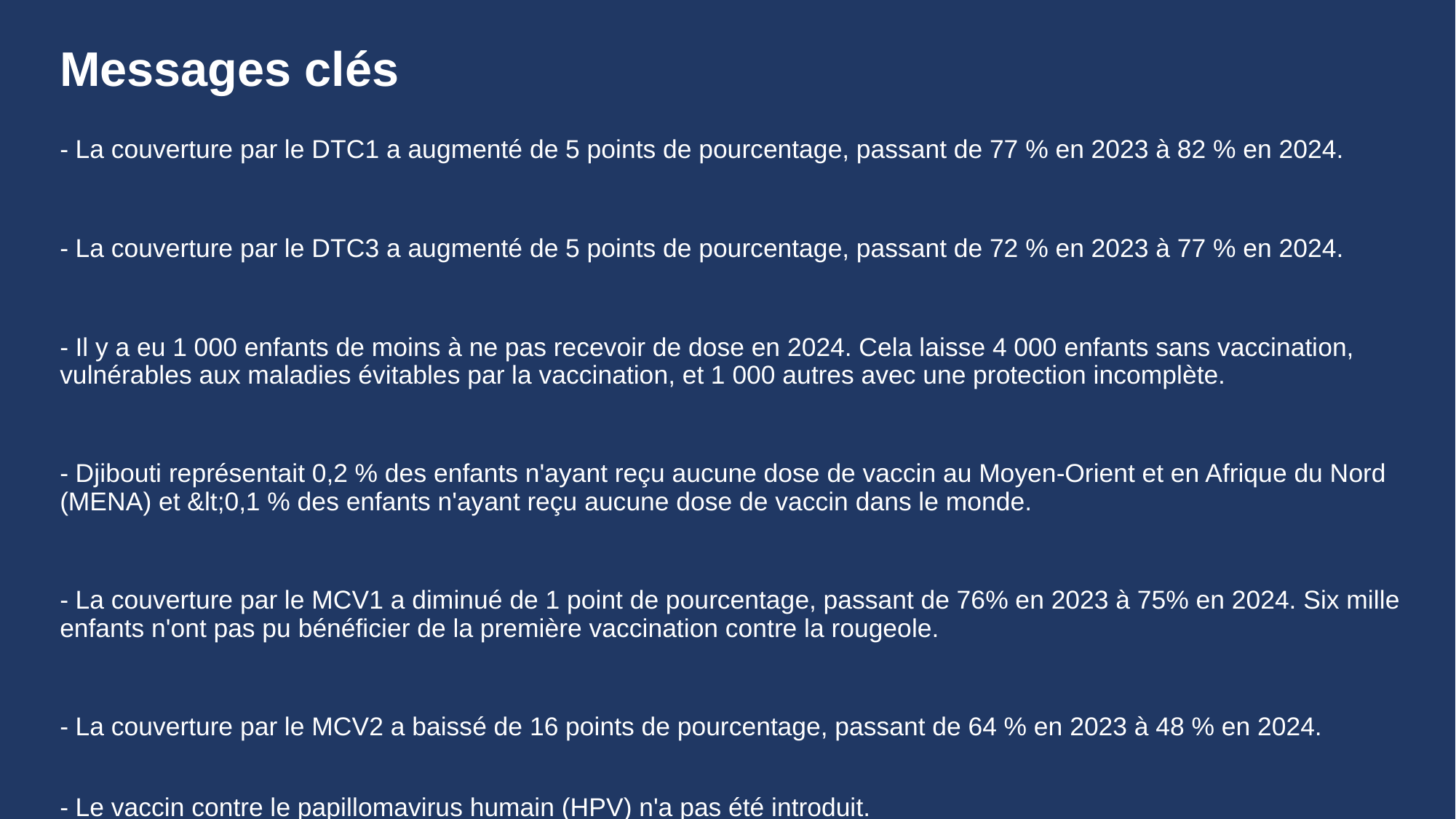

# Messages clés
- La couverture par le DTC1 a augmenté de 5 points de pourcentage, passant de 77 % en 2023 à 82 % en 2024.

- La couverture par le DTC3 a augmenté de 5 points de pourcentage, passant de 72 % en 2023 à 77 % en 2024.

- Il y a eu 1 000 enfants de moins à ne pas recevoir de dose en 2024. Cela laisse 4 000 enfants sans vaccination, vulnérables aux maladies évitables par la vaccination, et 1 000 autres avec une protection incomplète.

- Djibouti représentait 0,2 % des enfants n'ayant reçu aucune dose de vaccin au Moyen-Orient et en Afrique du Nord (MENA) et &lt;0,1 % des enfants n'ayant reçu aucune dose de vaccin dans le monde.

- La couverture par le MCV1 a diminué de 1 point de pourcentage, passant de 76% en 2023 à 75% en 2024. Six mille enfants n'ont pas pu bénéficier de la première vaccination contre la rougeole.

- La couverture par le MCV2 a baissé de 16 points de pourcentage, passant de 64 % en 2023 à 48 % en 2024.

- Le vaccin contre le papillomavirus humain (HPV) n'a pas été introduit.